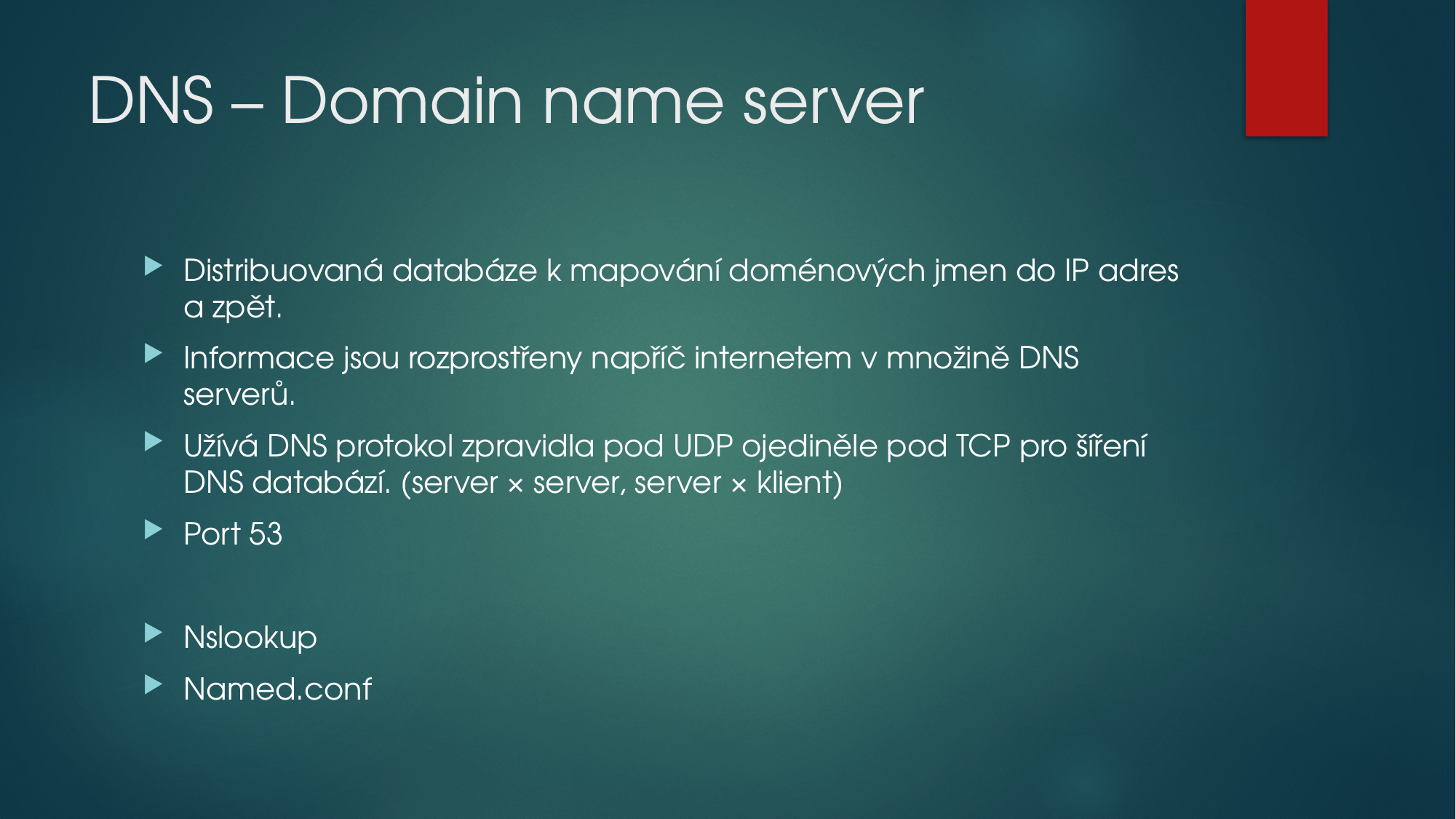

# DNS – Domain name server
Distribuovaná databáze k mapování doménových jmen do IP adres a zpět.
Informace jsou rozprostřeny napříč internetem v množině DNS serverů.
Užívá DNS protokol zpravidla pod UDP ojediněle pod TCP pro šíření DNS databází. (server × server, server × klient)
Port 53

Nslookup
Named.conf